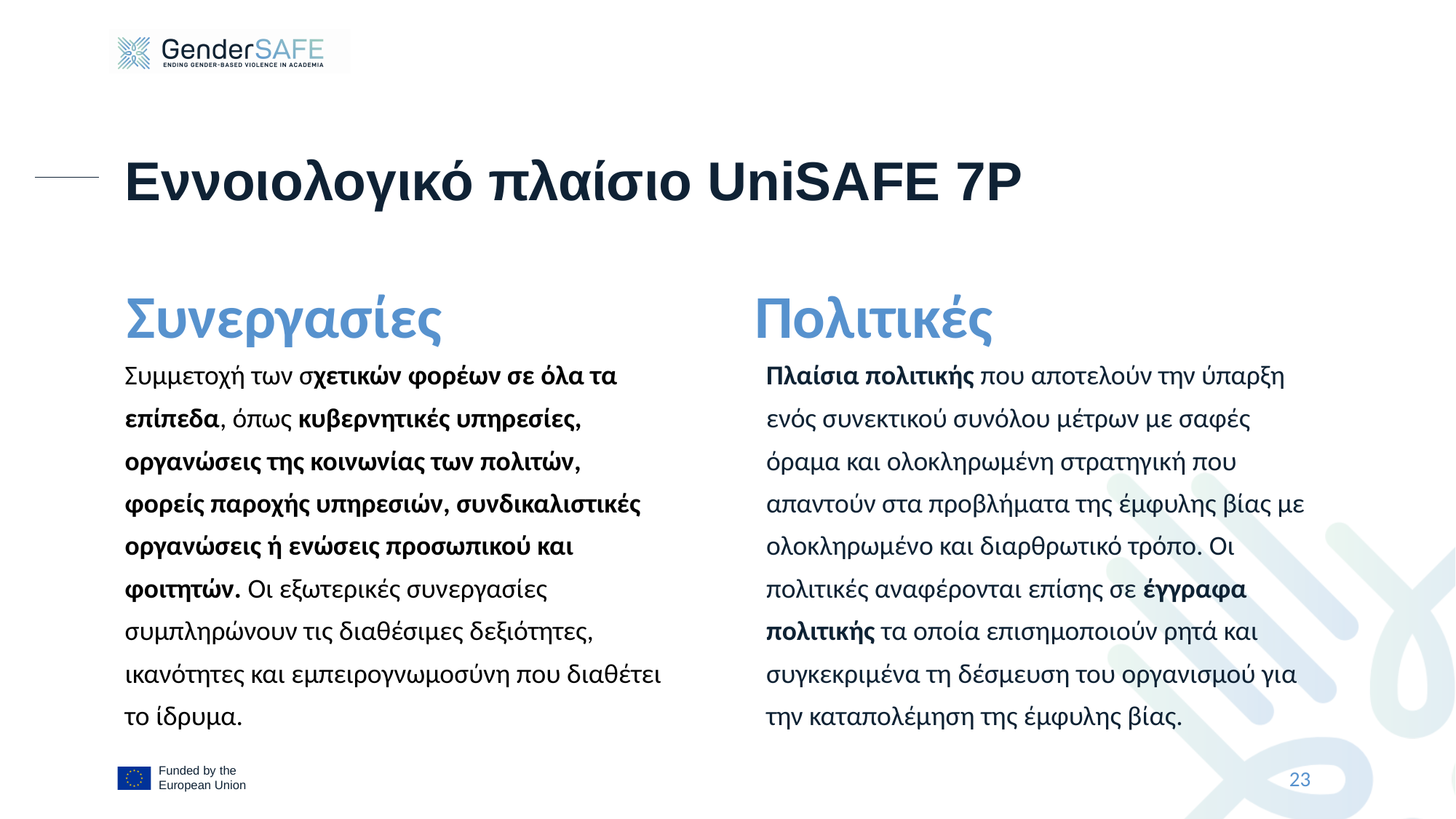

# Εννοιολογικό πλαίσιο UniSAFE 7P

Συνεργασίες
Πολιτικές
Συμμετοχή των σχετικών φορέων σε όλα τα επίπεδα, όπως κυβερνητικές υπηρεσίες, οργανώσεις της κοινωνίας των πολιτών, φορείς παροχής υπηρεσιών, συνδικαλιστικές οργανώσεις ή ενώσεις προσωπικού και φοιτητών. Οι εξωτερικές συνεργασίες συμπληρώνουν τις διαθέσιμες δεξιότητες, ικανότητες και εμπειρογνωμοσύνη που διαθέτει το ίδρυμα.
Πλαίσια πολιτικής που αποτελούν την ύπαρξη ενός συνεκτικού συνόλου μέτρων με σαφές όραμα και ολοκληρωμένη στρατηγική που απαντούν στα προβλήματα της έμφυλης βίας με ολοκληρωμένο και διαρθρωτικό τρόπο. Οι πολιτικές αναφέρονται επίσης σε έγγραφα πολιτικής τα οποία επισημοποιούν ρητά και συγκεκριμένα τη δέσμευση του οργανισμού για την καταπολέμηση της έμφυλης βίας.
23